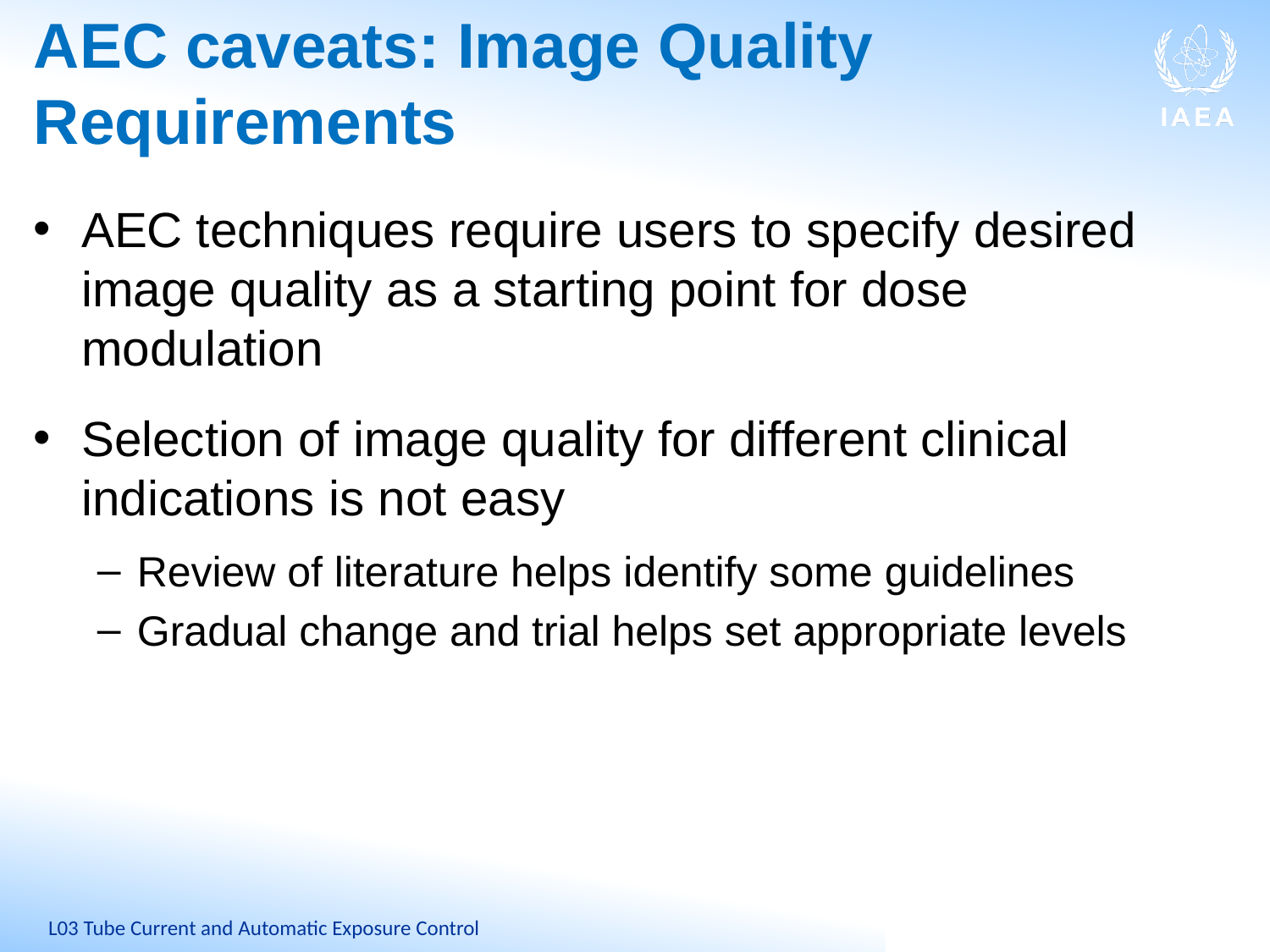

# AEC caveats: Image Quality Requirements
AEC techniques require users to specify desired image quality as a starting point for dose modulation
Selection of image quality for different clinical indications is not easy
Review of literature helps identify some guidelines
Gradual change and trial helps set appropriate levels